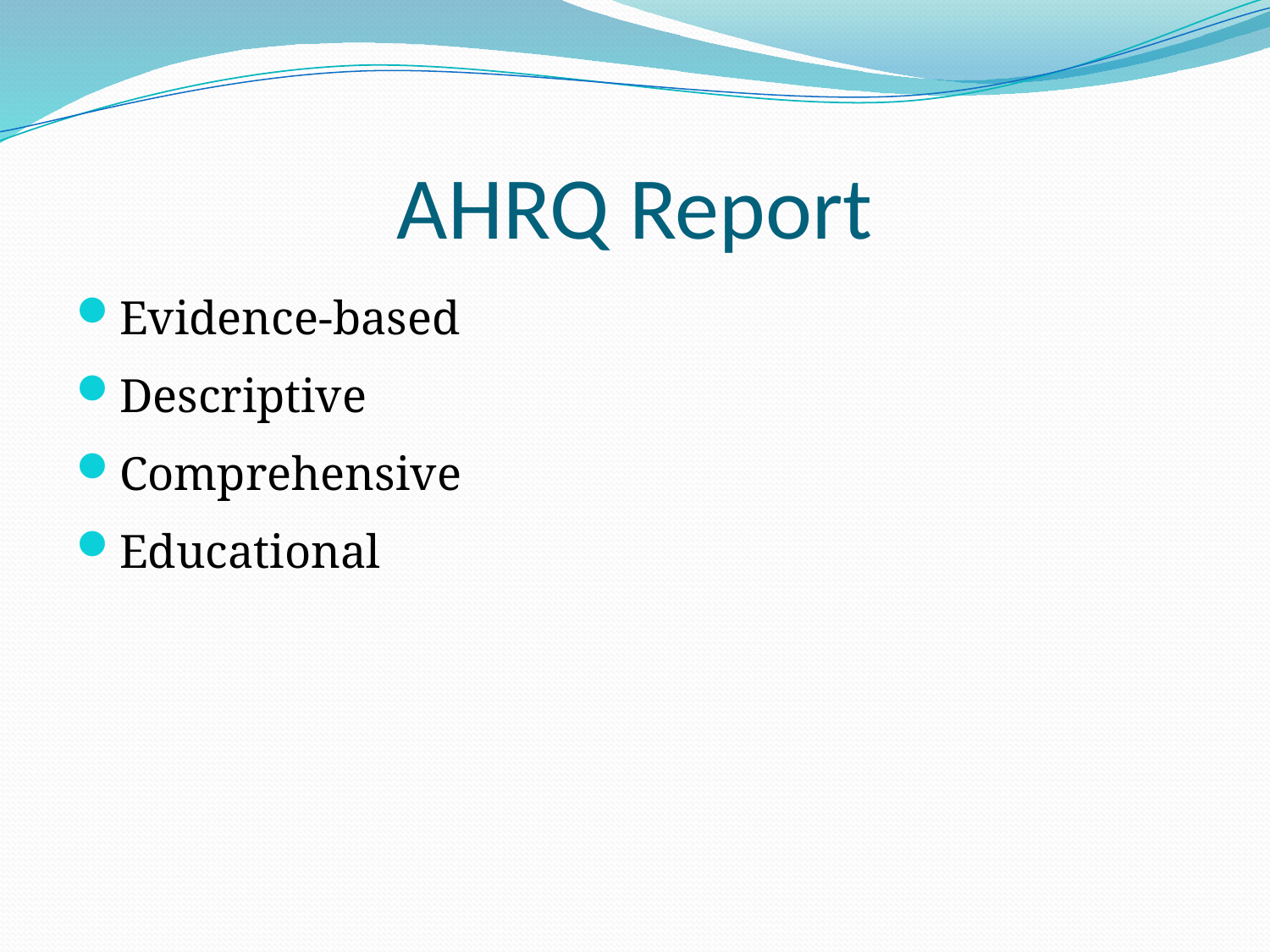

# AHRQ Report
Evidence-based
Descriptive
Comprehensive
Educational